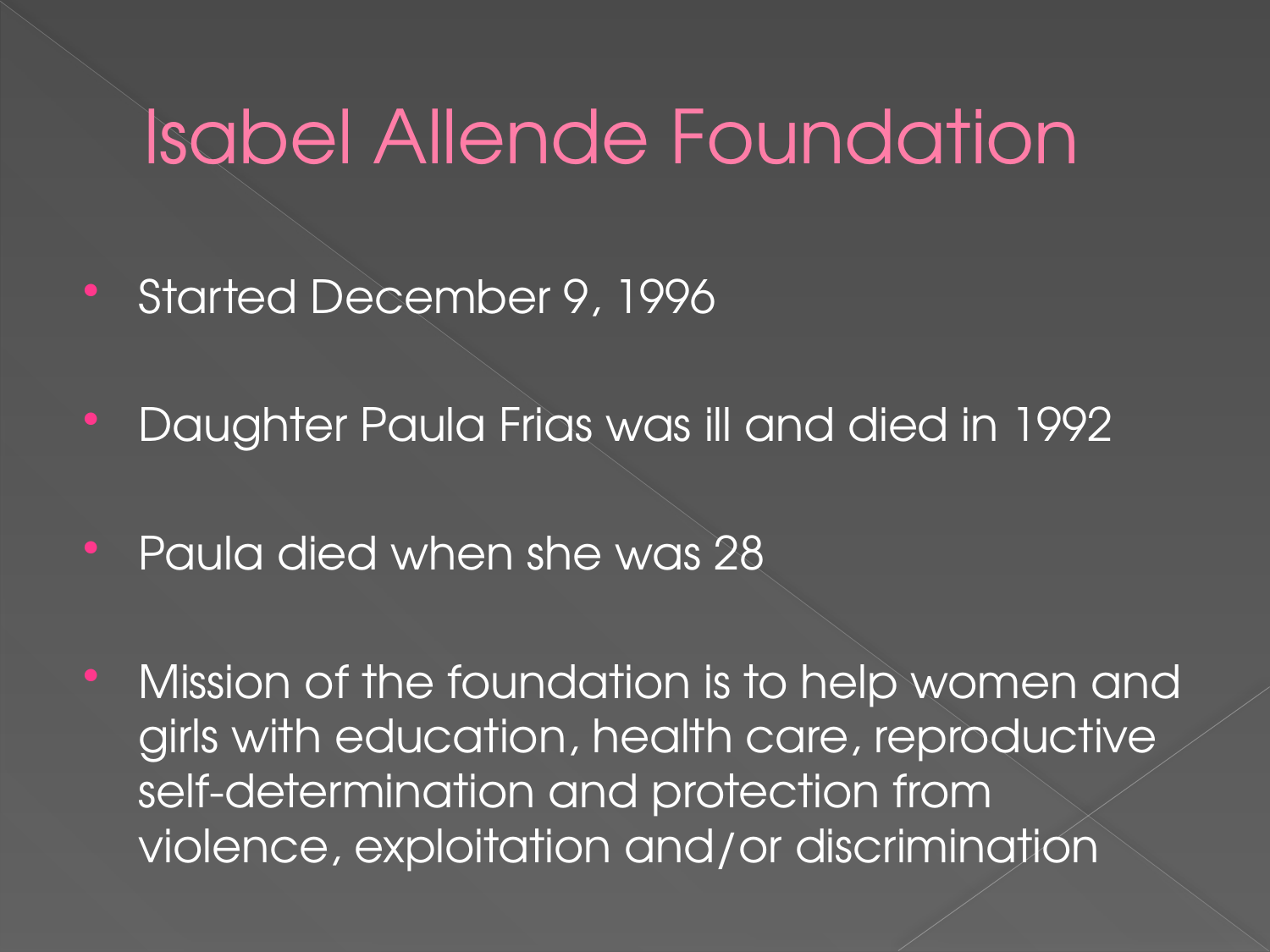

# Isabel Allende Foundation
Started December 9, 1996

Daughter Paula Frias was ill and died in 1992

Paula died when she was 28

Mission of the foundation is to help women and girls with education, health care, reproductive self-determination and protection from violence, exploitation and/or discrimination